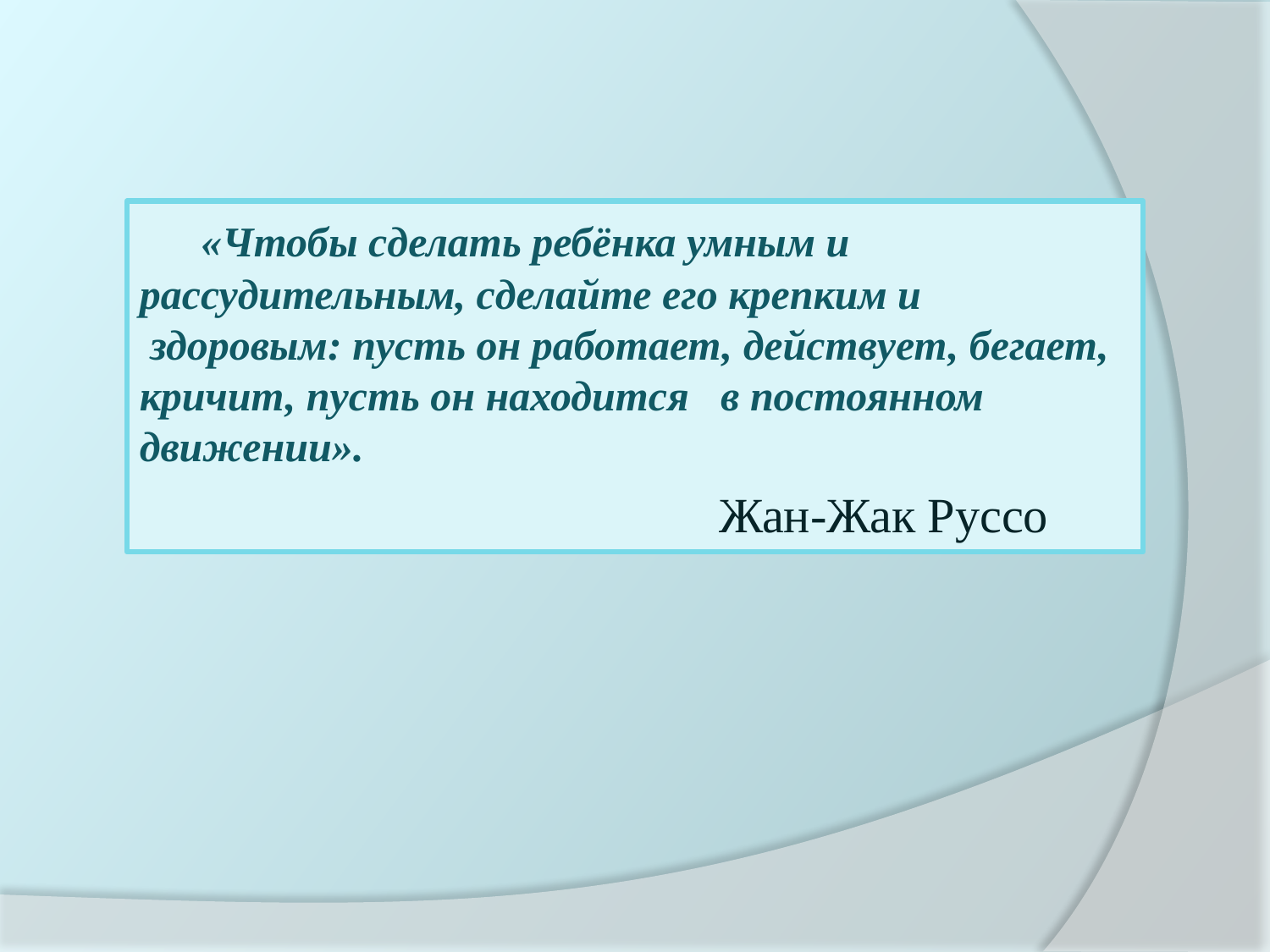

«Чтобы сделать ребёнка умным и рассудительным, сделайте его крепким и  здоровым: пусть он работает, действует, бегает, кричит, пусть он находится   в постоянном движении».
                                 Жан-Жак Руссо